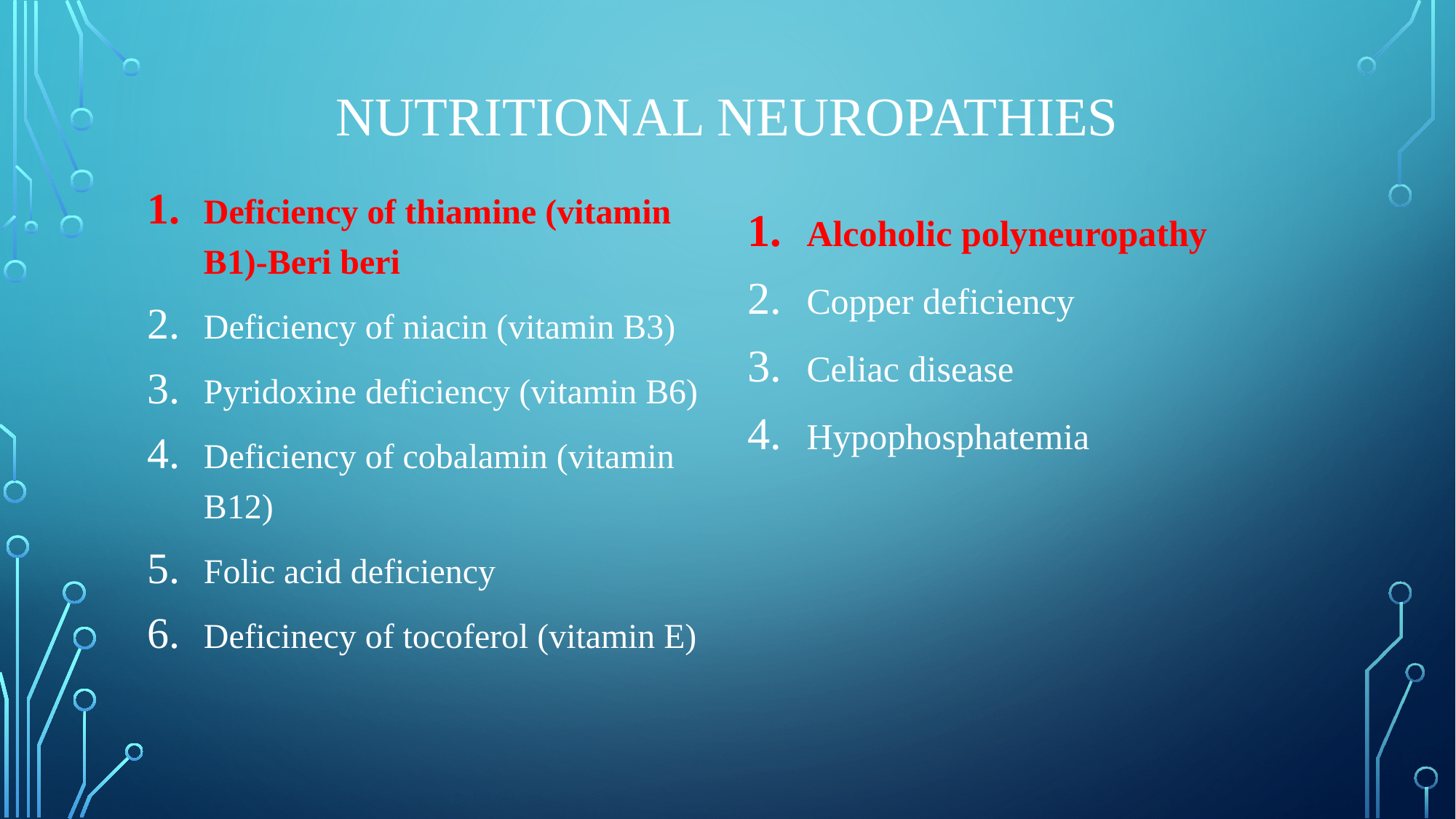

# Nutritional neuropathies
Deficiency of thiamine (vitamin B1)-Beri beri
Deficiency of niacin (vitamin B3)
Pyridoxine deficiency (vitamin B6)
Deficiency of cobalamin (vitamin B12)
Folic acid deficiency
Deficinecy of tocoferol (vitamin E)

Alcoholic polyneuropathy
Copper deficiency
Celiac disease
Hypophosphatemia